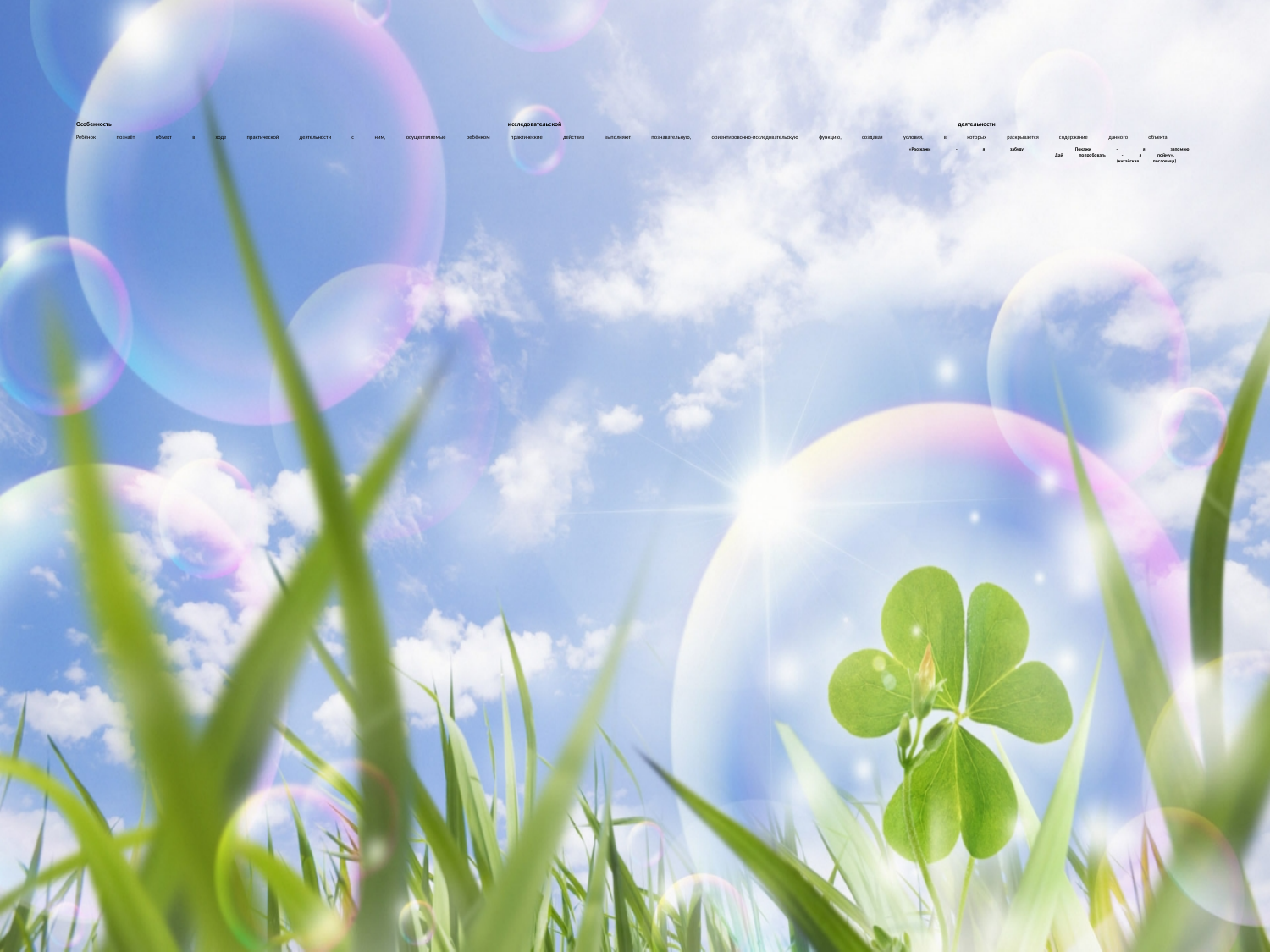

# Особенность  исследовательской  деятельности Ребёнок познаёт объект в ходе практической деятельности с ним, осуществляемые ребёнком практические действия выполняют познавательную, ориентировочно-исследовательскую функцию, создавая условия, в которых раскрывается содержание данного объекта. «Расскажи - я забуду,  Покажи - я запомню, Дай попробовать - я пойму». (китайская пословица)